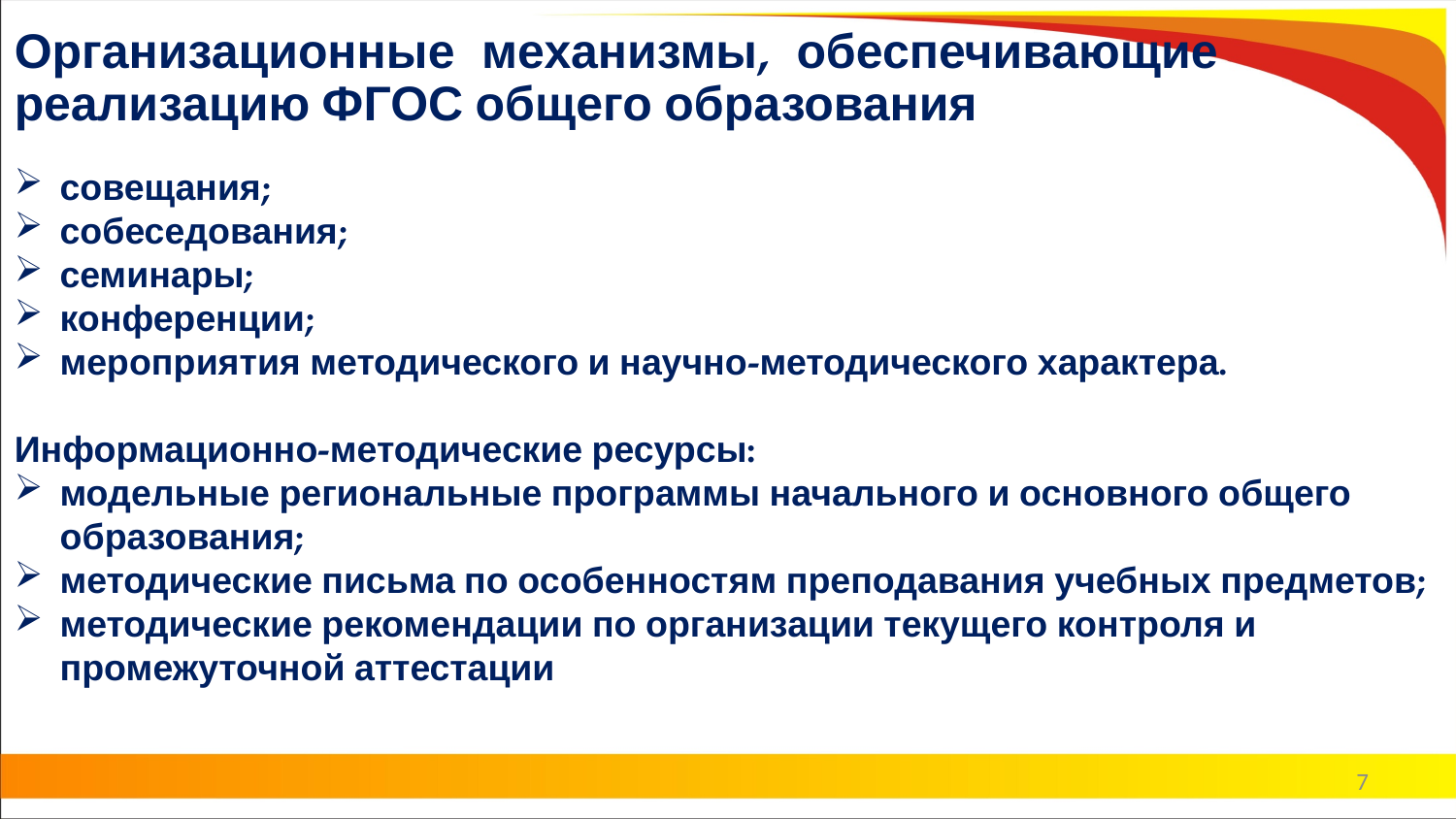

Организационные механизмы, обеспечивающие реализацию ФГОС общего образования
совещания;
собеседования;
семинары;
конференции;
мероприятия методического и научно-методического характера.

Информационно-методические ресурсы:
модельные региональные программы начального и основного общего образования;
методические письма по особенностям преподавания учебных предметов;
методические рекомендации по организации текущего контроля и промежуточной аттестации

7